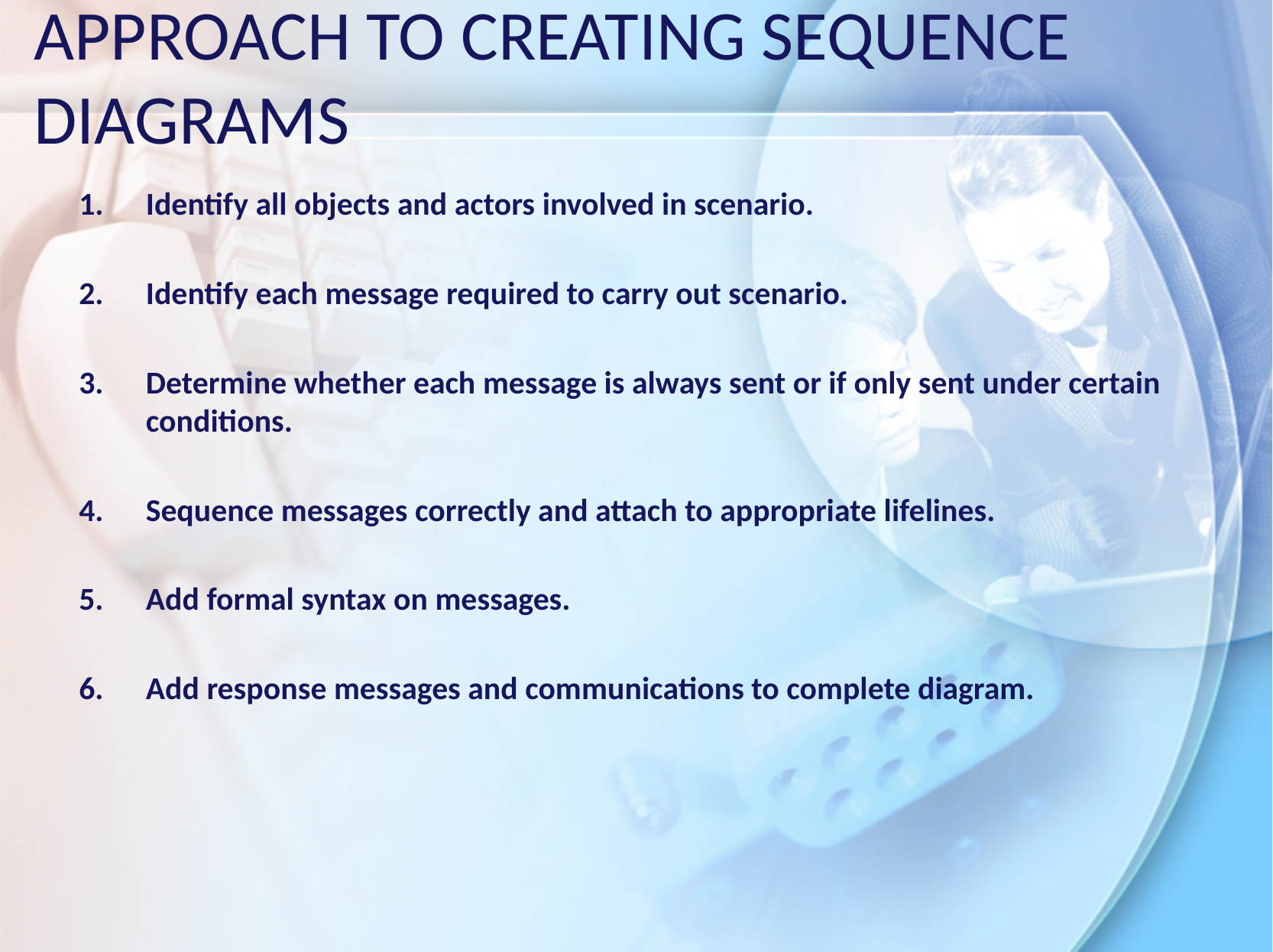

# Approach to creating sequence diagrams
Identify all objects and actors involved in scenario.

Identify each message required to carry out scenario.

Determine whether each message is always sent or if only sent under certain conditions.

Sequence messages correctly and attach to appropriate lifelines.

Add formal syntax on messages.

Add response messages and communications to complete diagram.